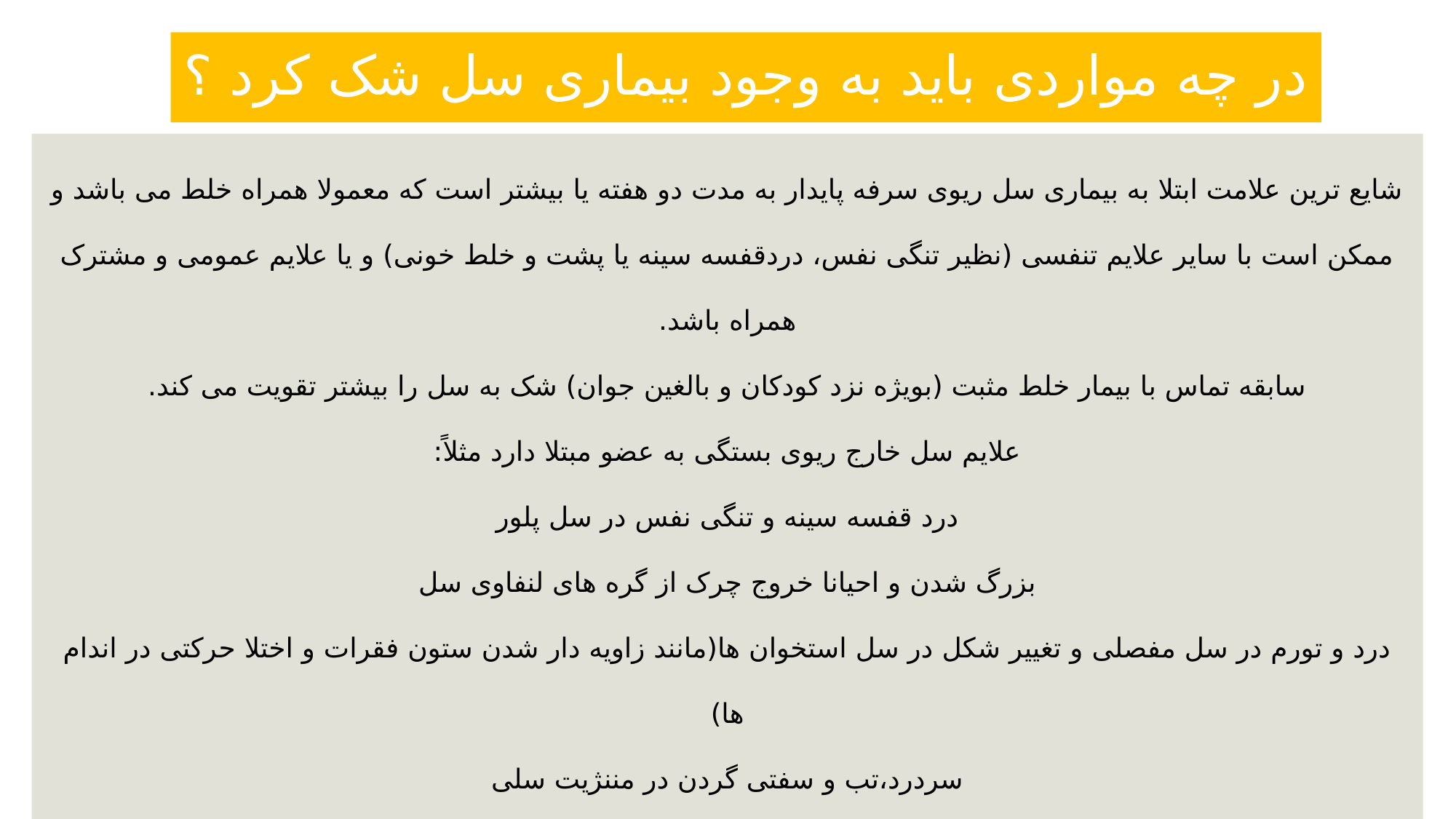

در چه مواردی باید به وجود بیماری سل شک کرد ؟
شایع ترین علامت ابتلا به بیماری سل ریوی سرفه پایدار به مدت دو هفته یا بیشتر است که معمولا همراه خلط می باشد و ممکن است با سایر علایم تنفسی (نظیر تنگی نفس، دردقفسه سینه یا پشت و خلط خونی) و یا علایم عمومی و مشترک همراه باشد.
سابقه تماس با بیمار خلط مثبت (بویژه نزد کودکان و بالغین جوان) شک به سل را بیشتر تقویت می کند.
علایم سل خارج ریوی بستگی به عضو مبتلا دارد مثلاً:
درد قفسه سینه و تنگی نفس در سل پلور
بزرگ شدن و احیانا خروج چرک از گره های لنفاوی سل
درد و تورم در سل مفصلی و تغییر شکل در سل استخوان ها(مانند زاویه دار شدن ستون فقرات و اختلا حرکتی در اندام ها)
سردرد،تب و سفتی گردن در مننژیت سلی
اختلال ادراری و پیدایش خون در ادرار در سل دستگاه ادراری
نازایی در سل اعضایی تناسلی